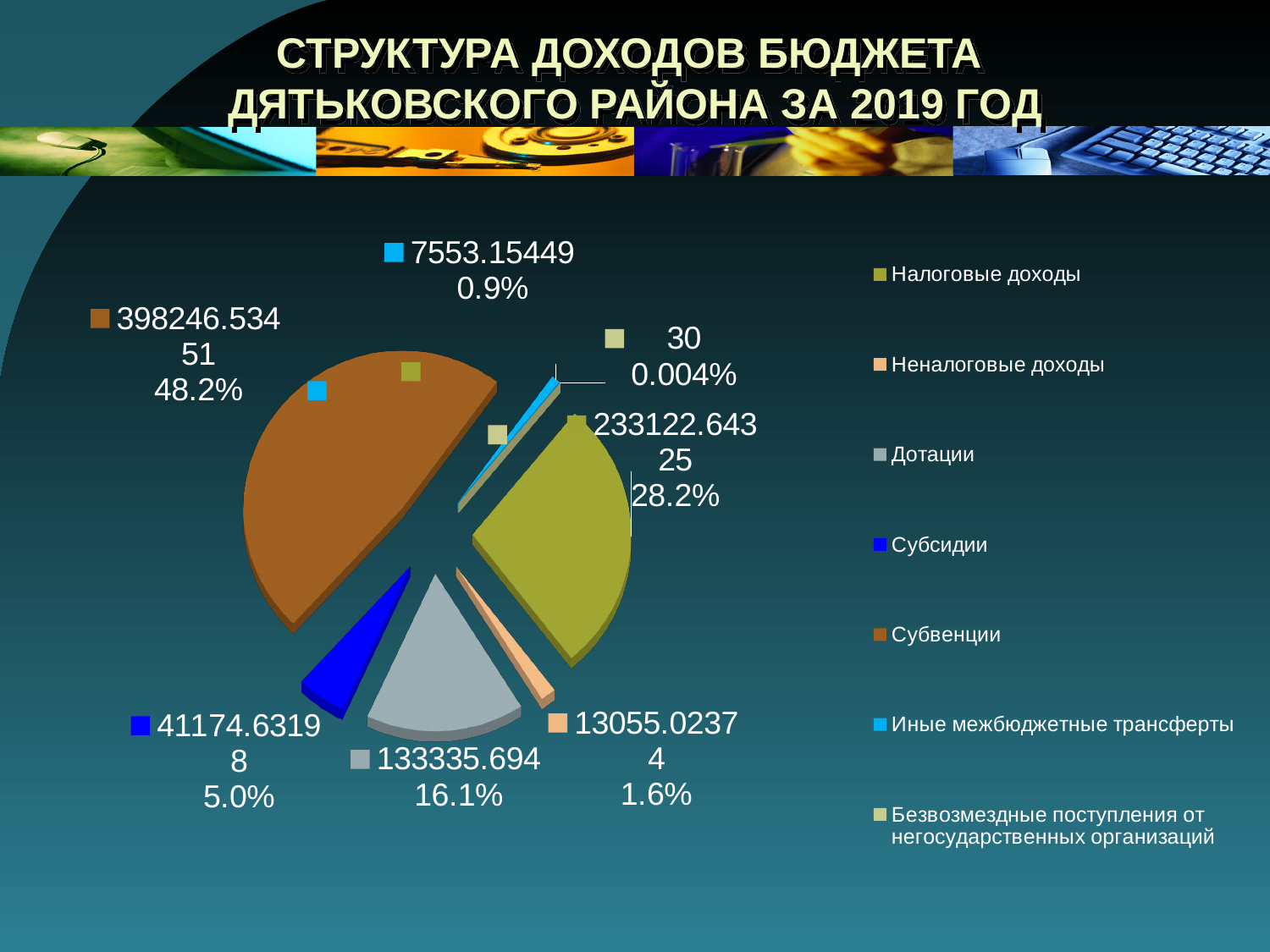

# СТРУКТУРА ДОХОДОВ БЮДЖЕТА ДЯТЬКОВСКОГО РАЙОНА ЗА 2019 ГОД

[unsupported chart]